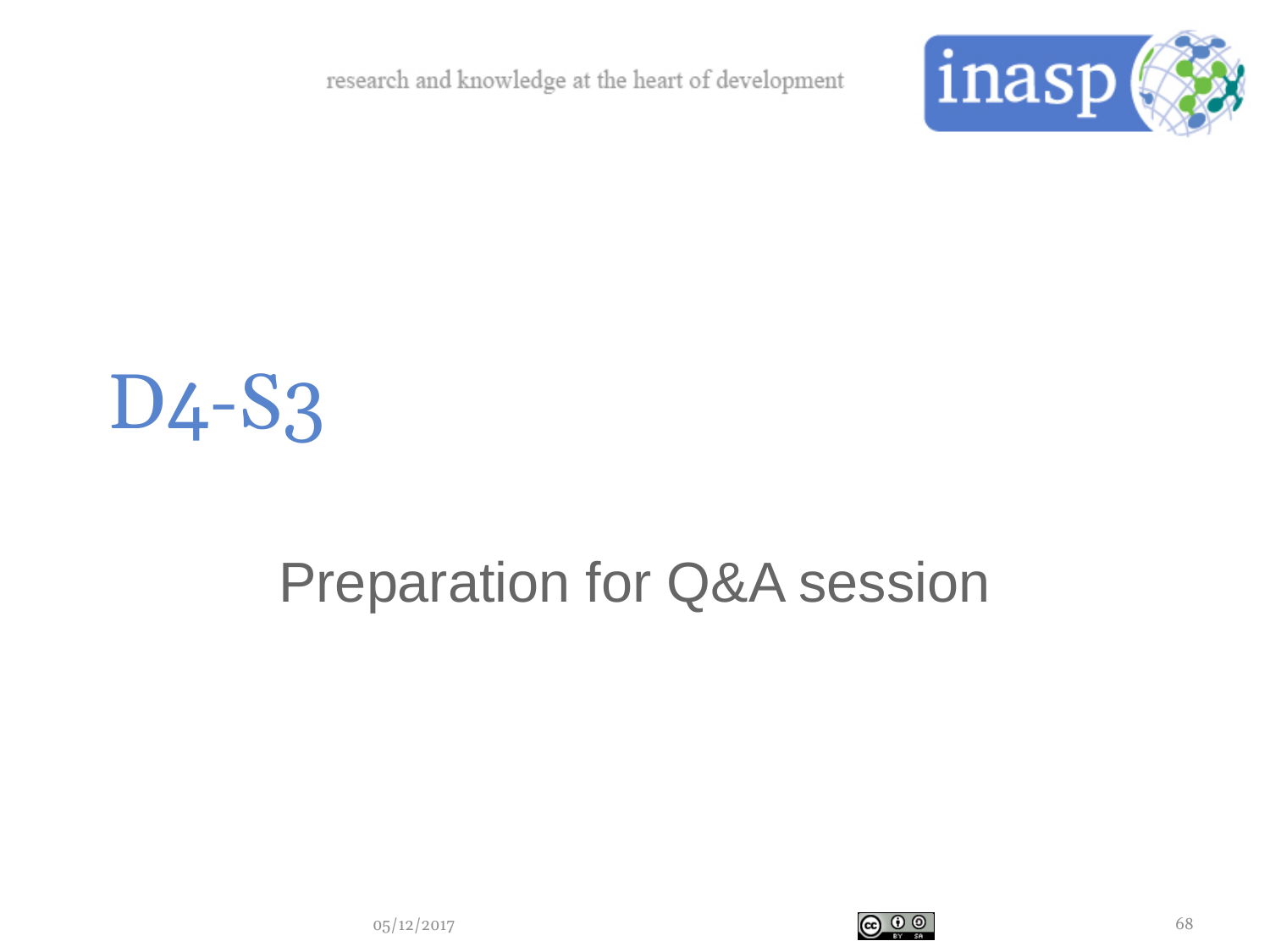

# D4-S3
Preparation for Q&A session
05/12/2017

68